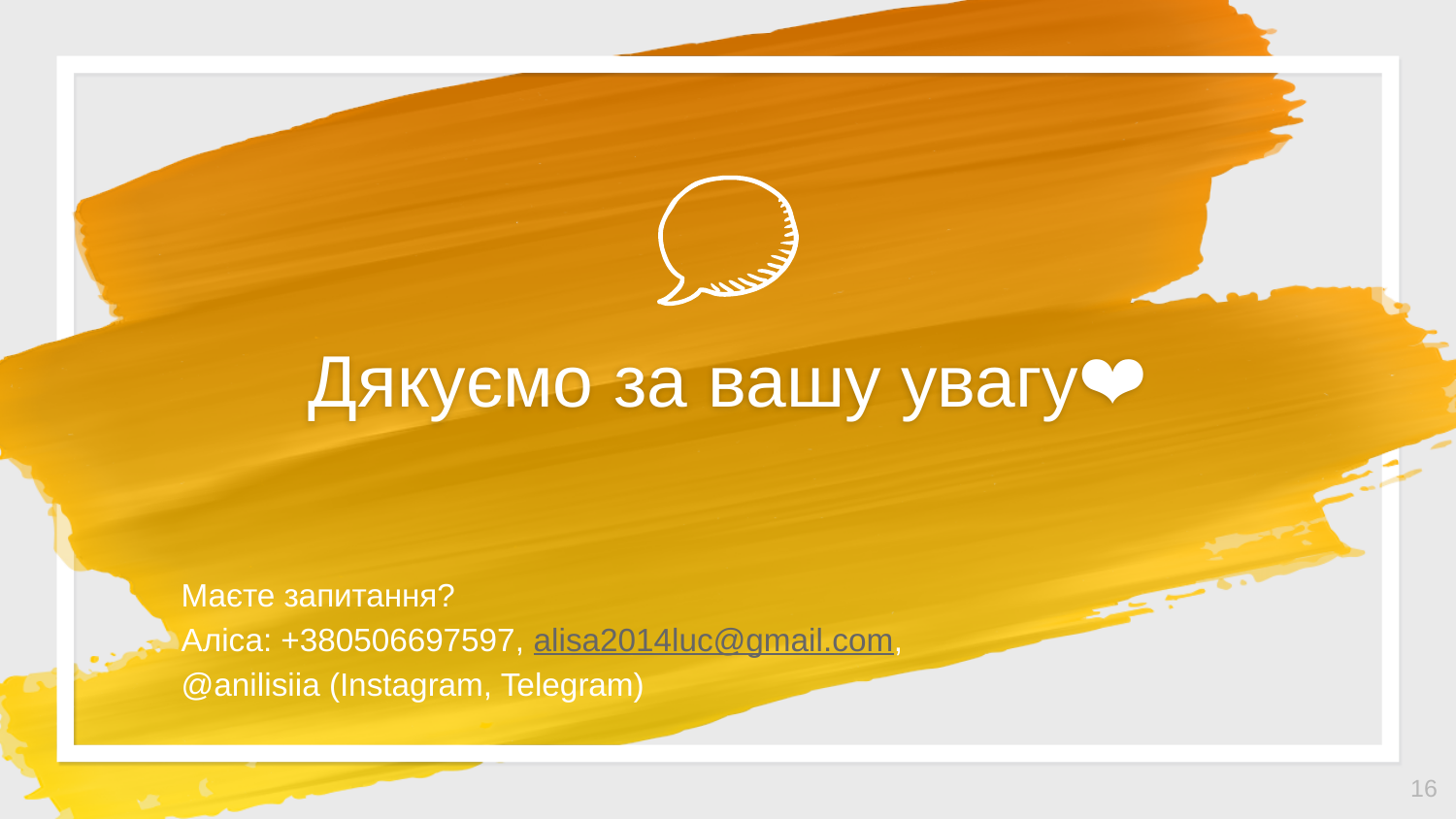

Дякуємо за вашу увагу❤
Маєте запитання?
Аліса: +380506697597, alisa2014luc@gmail.com,
@anilisiia (Instagram, Telegram)
16